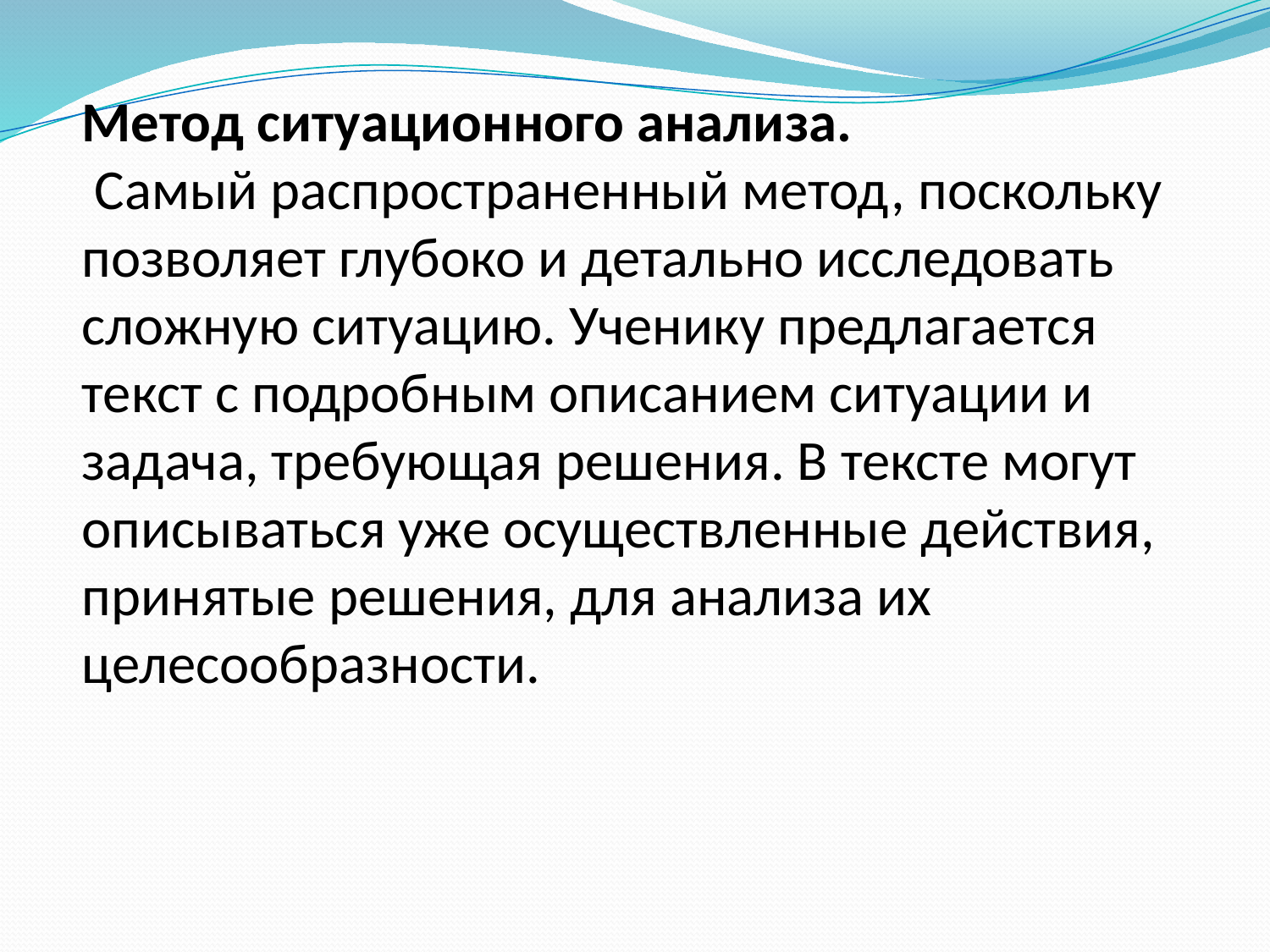

#
Метод ситуационного анализа.
 Самый распространенный метод, поскольку позволяет глубоко и детально исследовать сложную ситуацию. Ученику предлагается текст с подробным описанием ситуации и задача, требующая решения. В тексте могут описываться уже осуществленные действия, принятые решения, для анализа их целесообразности.